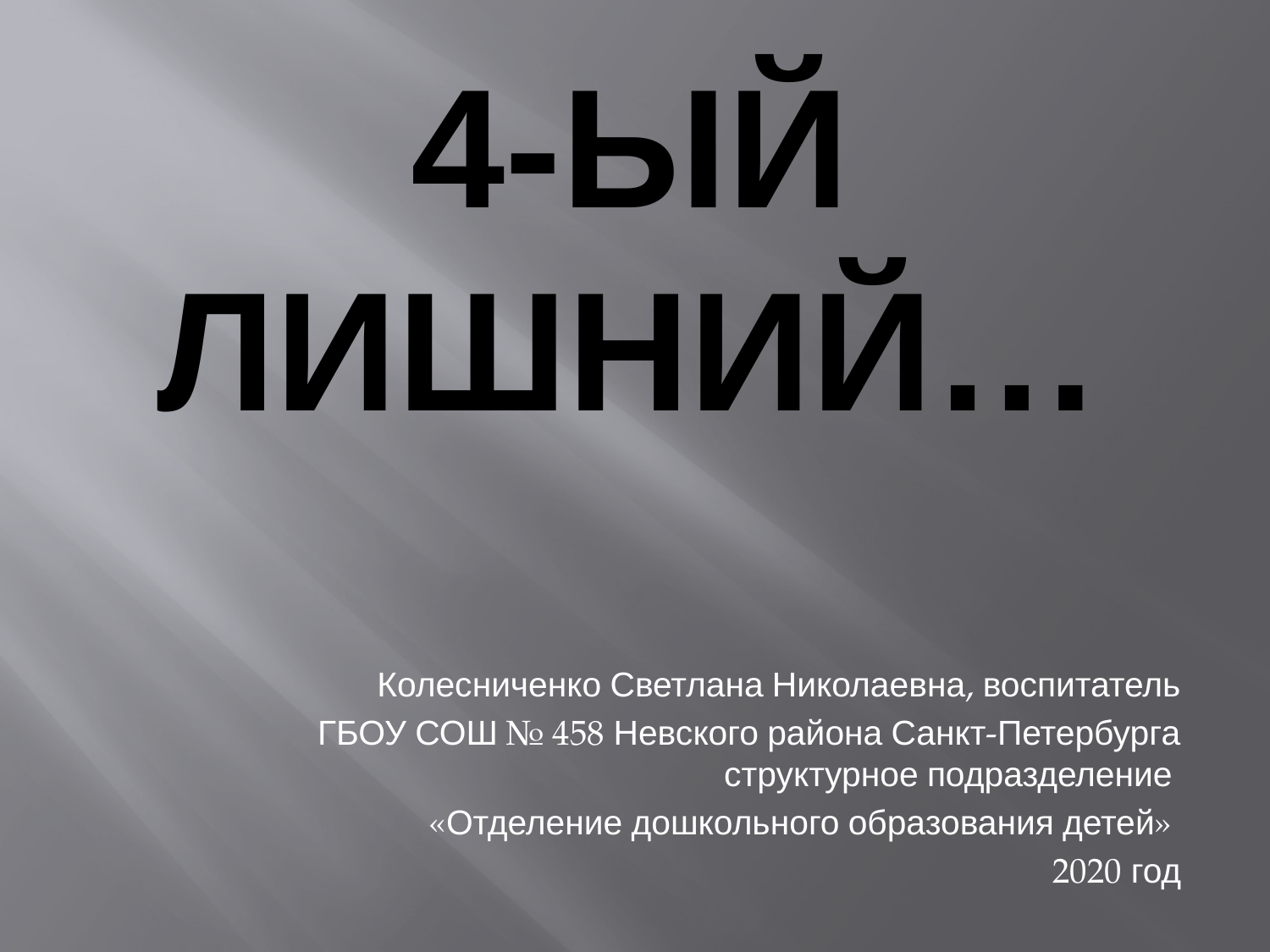

# 4-ый лишний…
Колесниченко Светлана Николаевна, воспитатель
ГБОУ СОШ № 458 Невского района Санкт-Петербурга структурное подразделение
«Отделение дошкольного образования детей»
2020 год